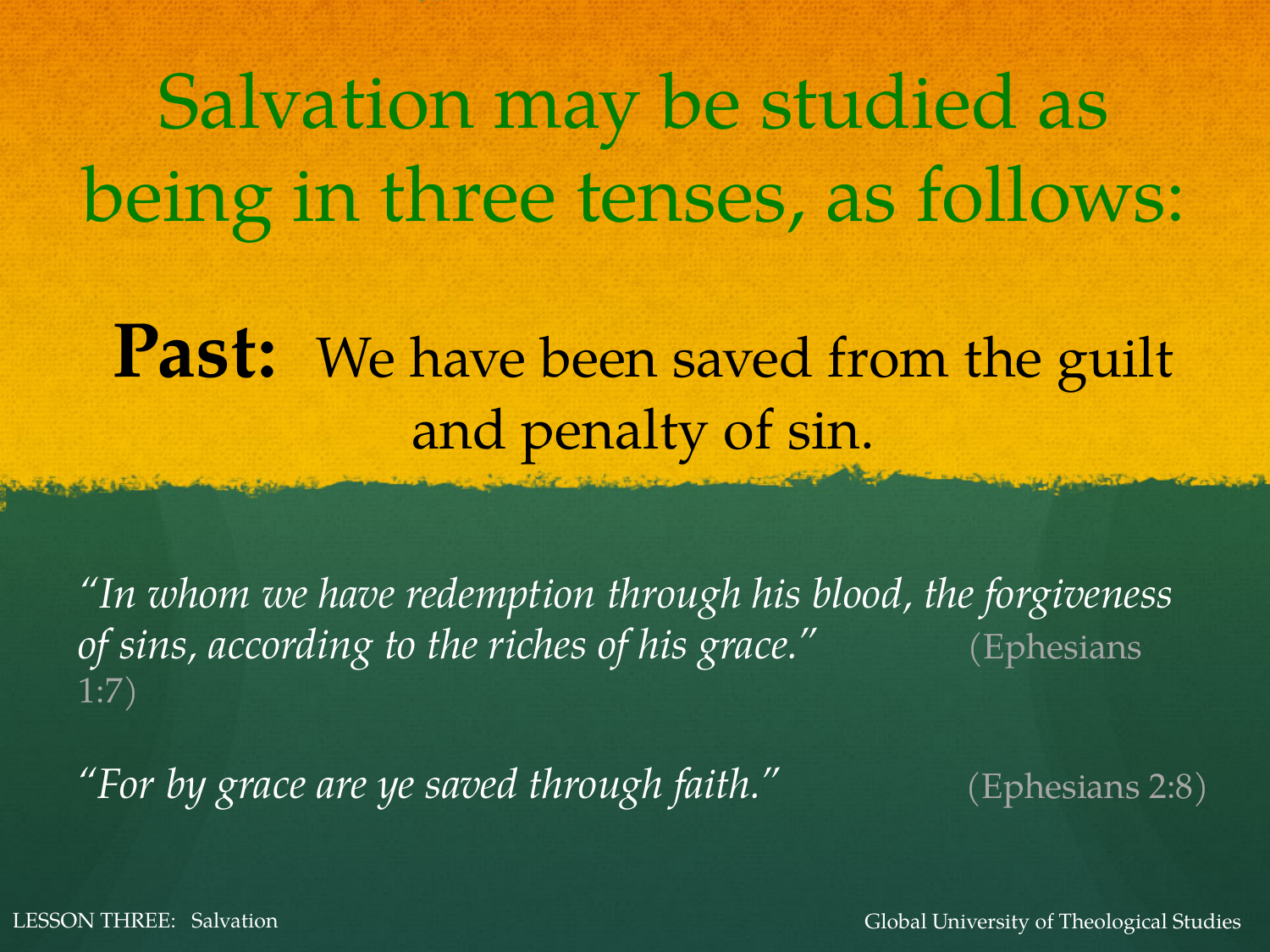

# Salvation may be studied as being in three tenses, as follows:
Past:  We have been saved from the guilt and penalty of sin.
“In whom we have redemption through his blood, the forgiveness of sins, according to the riches of his grace.”		(Ephesians 1:7)
Global University of Theological Studies
“For by grace are ye saved through faith.”		(Ephesians 2:8)
LESSON THREE:   Salvation